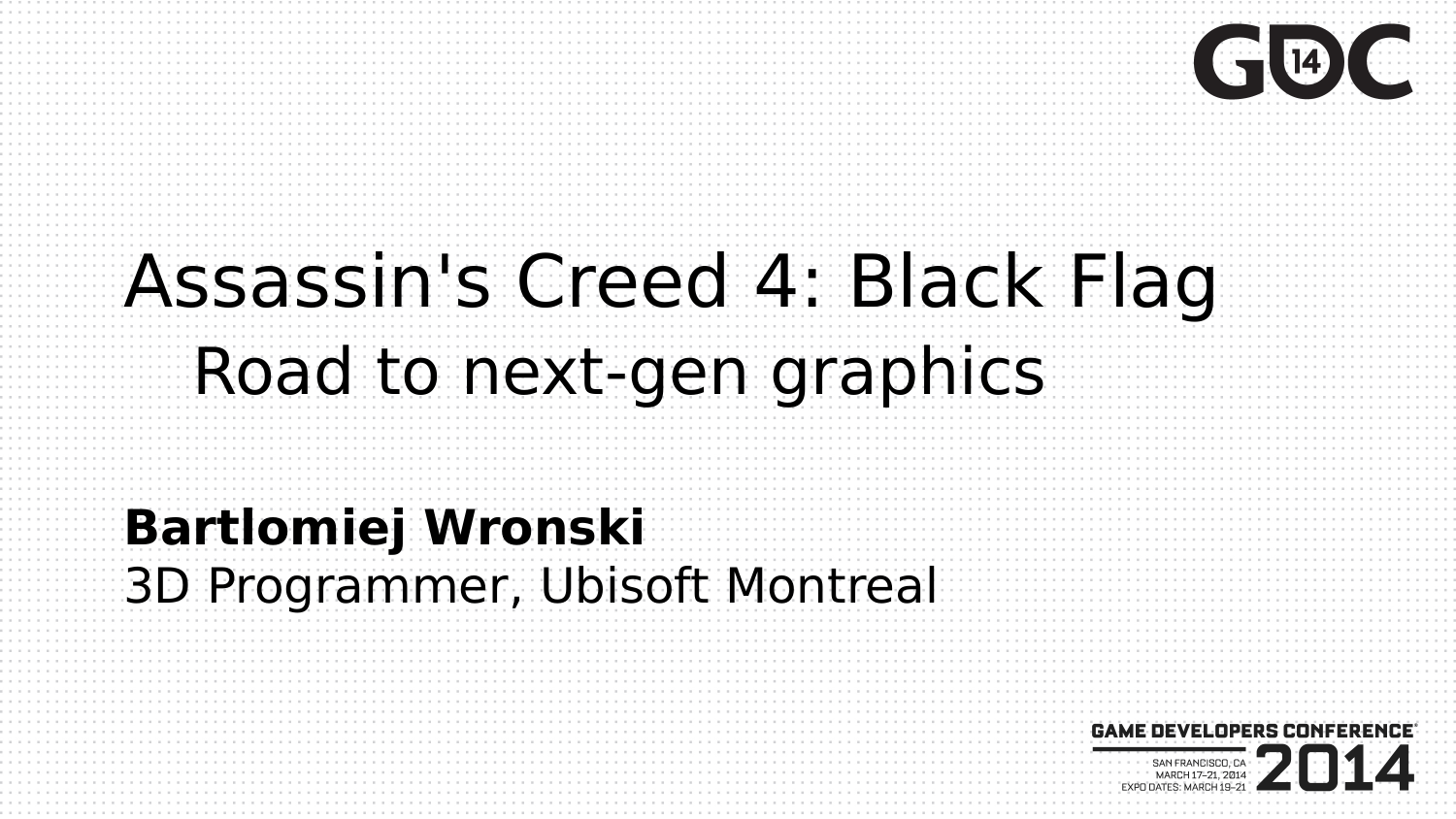

Assassin's Creed 4: Black Flag
   Road to next-gen graphics
Bartlomiej Wronski
3D Programmer, Ubisoft Montreal